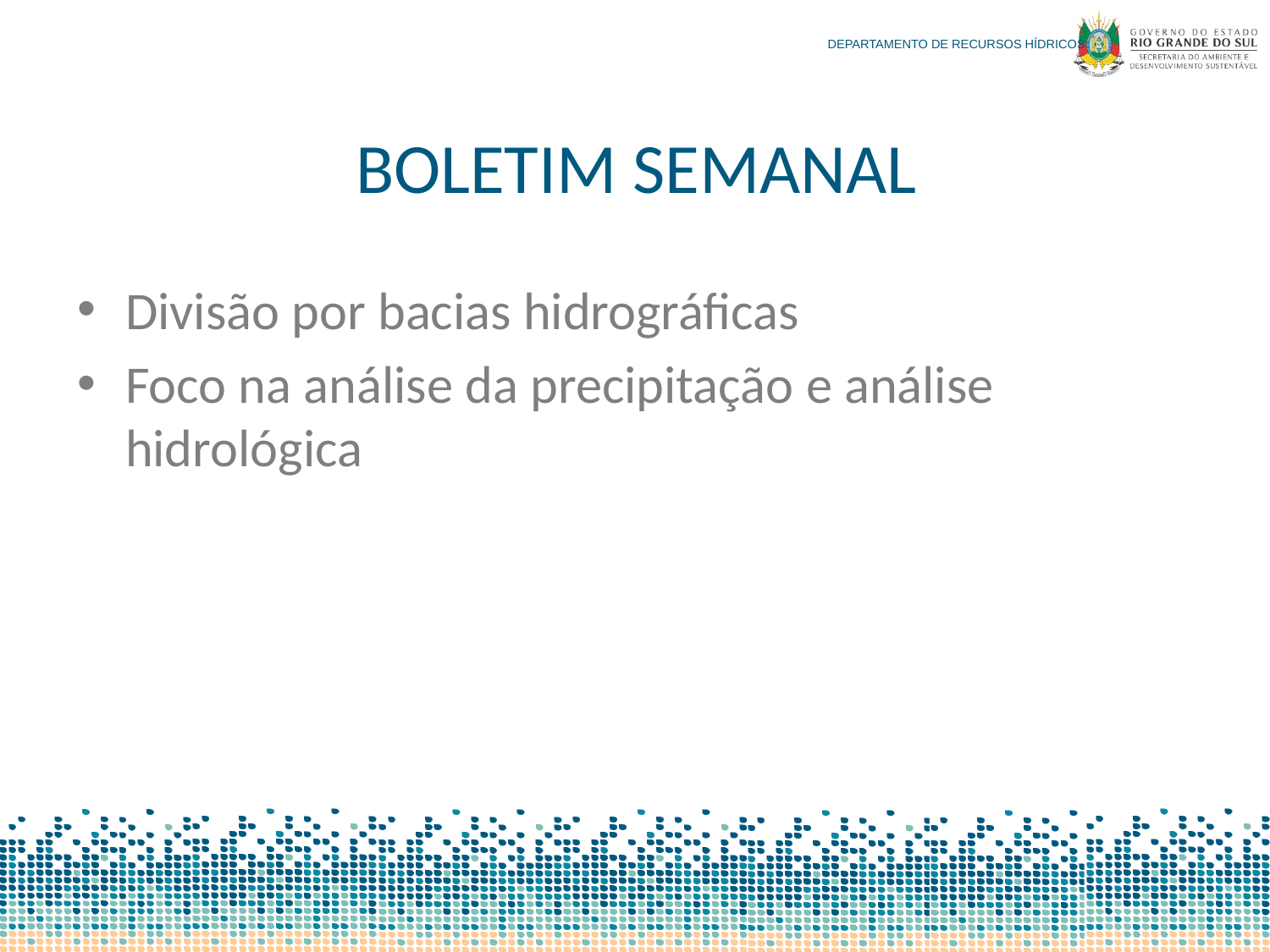

# BOLETIM SEMANAL
Divisão por bacias hidrográficas
Foco na análise da precipitação e análise hidrológica